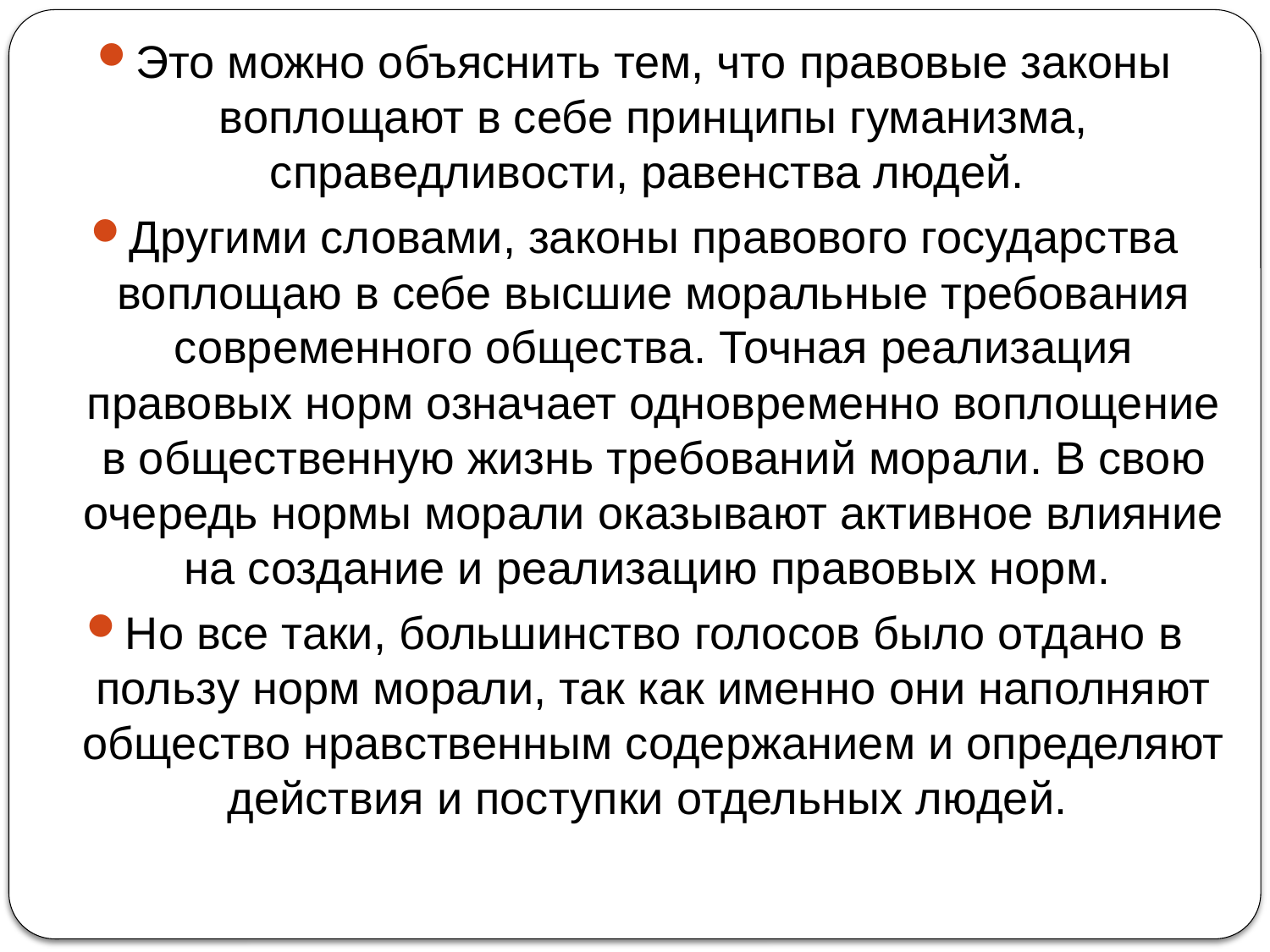

Это можно объяснить тем, что правовые законы воплощают в себе принципы гуманизма, справедливости, равенства людей.
Другими словами, законы правового государства воплощаю в себе высшие моральные требования современного общества. Точная реализация правовых норм означает одновременно воплощение в общественную жизнь требований морали. В свою очередь нормы морали оказывают активное влияние на создание и реализацию правовых норм.
Но все таки, большинство голосов было отдано в пользу норм морали, так как именно они наполняют общество нравственным содержанием и определяют действия и поступки отдельных людей.